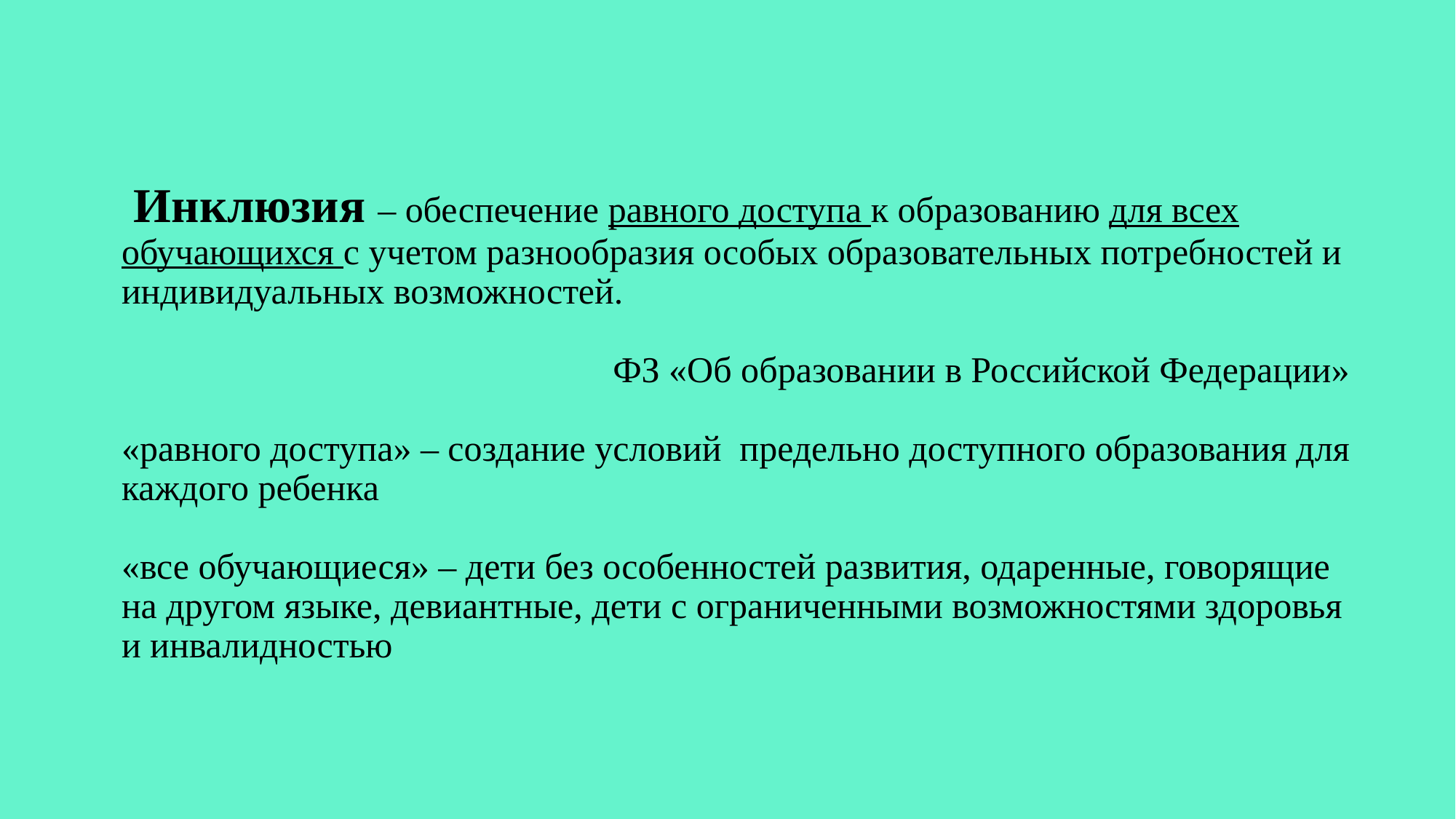

# Инклюзия – обеспечение равного доступа к образованию для всех обучающихся с учетом разнообразия особых образовательных потребностей и индивидуальных возможностей. ФЗ «Об образовании в Российской Федерации» «равного доступа» – создание условий  предельно доступного образования для каждого ребенка «все обучающиеся» – дети без особенностей развития, одаренные, говорящие на другом языке, девиантные, дети с ограниченными возможностями здоровья и инвалидностью